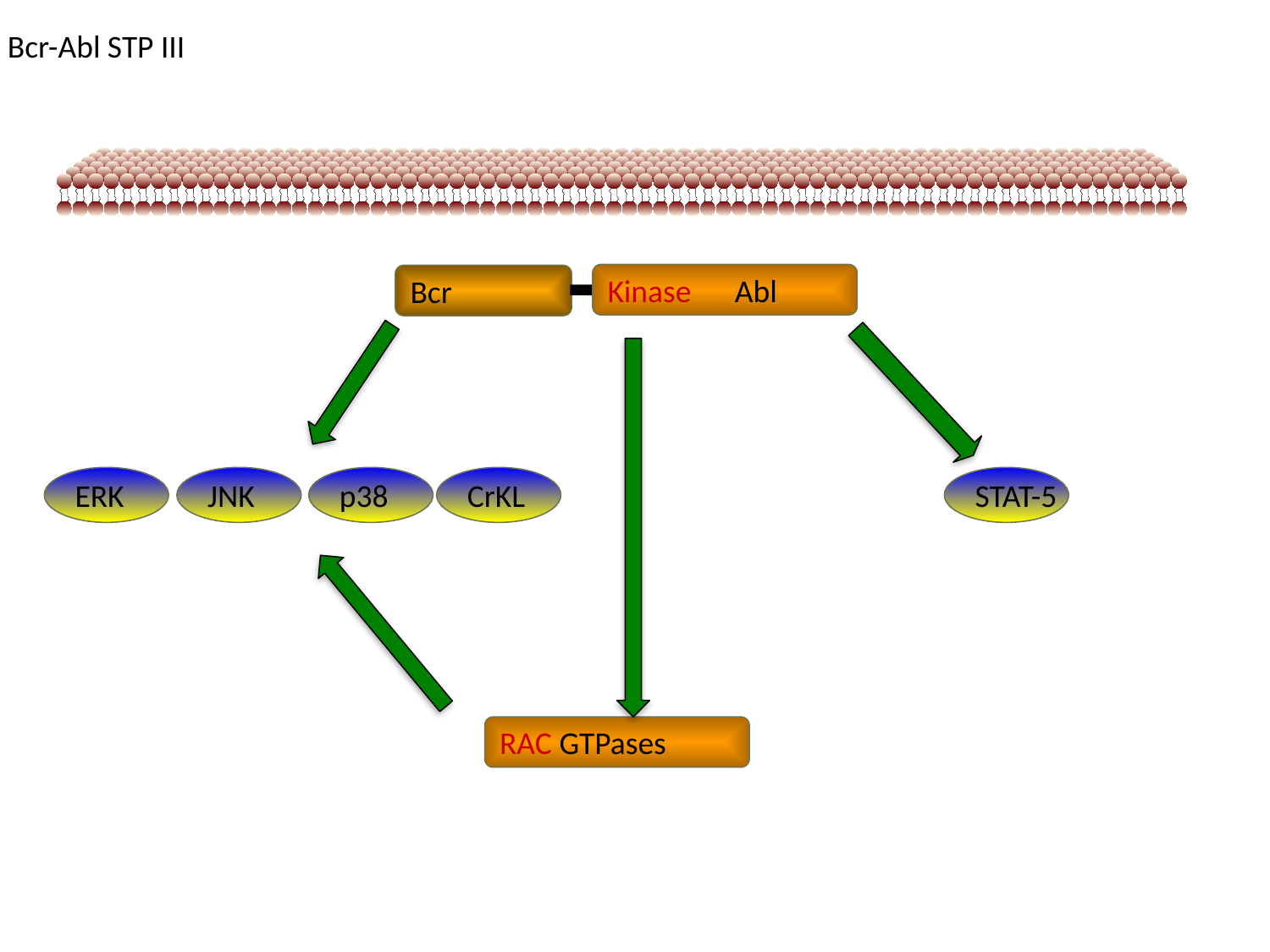

Bcr-Abl STP III

Kinase      Abl
Bcr

ERK
JNK
p38
CrKL
STAT-5

RAC GTPases